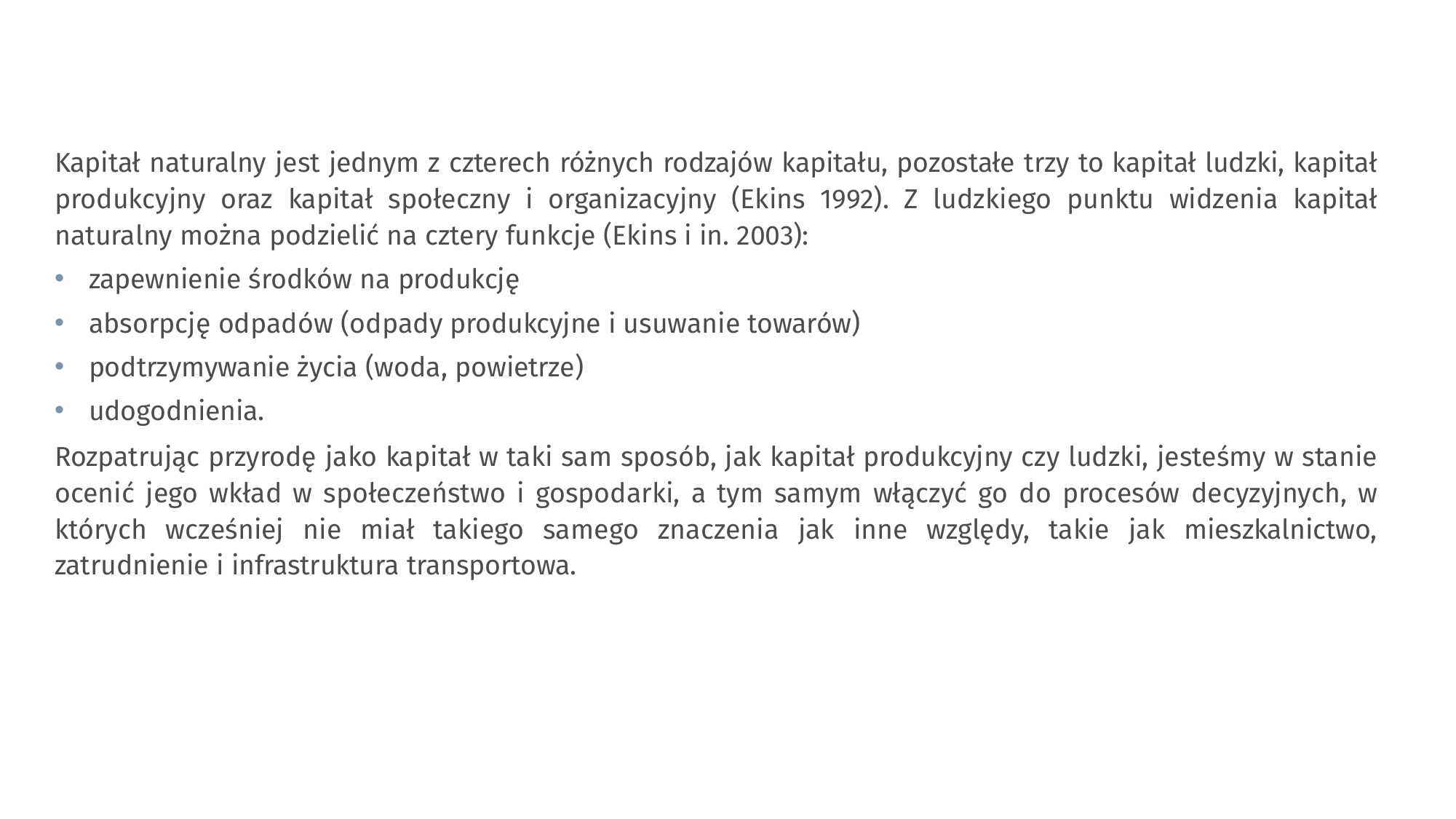

Kapitał naturalny jest jednym z czterech różnych rodzajów kapitału, pozostałe trzy to kapitał ludzki, kapitał produkcyjny oraz kapitał społeczny i organizacyjny (Ekins 1992). Z ludzkiego punktu widzenia kapitał naturalny można podzielić na cztery funkcje (Ekins i in. 2003):
zapewnienie środków na produkcję
absorpcję odpadów (odpady produkcyjne i usuwanie towarów)
podtrzymywanie życia (woda, powietrze)
udogodnienia.
Rozpatrując przyrodę jako kapitał w taki sam sposób, jak kapitał produkcyjny czy ludzki, jesteśmy w stanie ocenić jego wkład w społeczeństwo i gospodarki, a tym samym włączyć go do procesów decyzyjnych, w których wcześniej nie miał takiego samego znaczenia jak inne względy, takie jak mieszkalnictwo, zatrudnienie i infrastruktura transportowa.